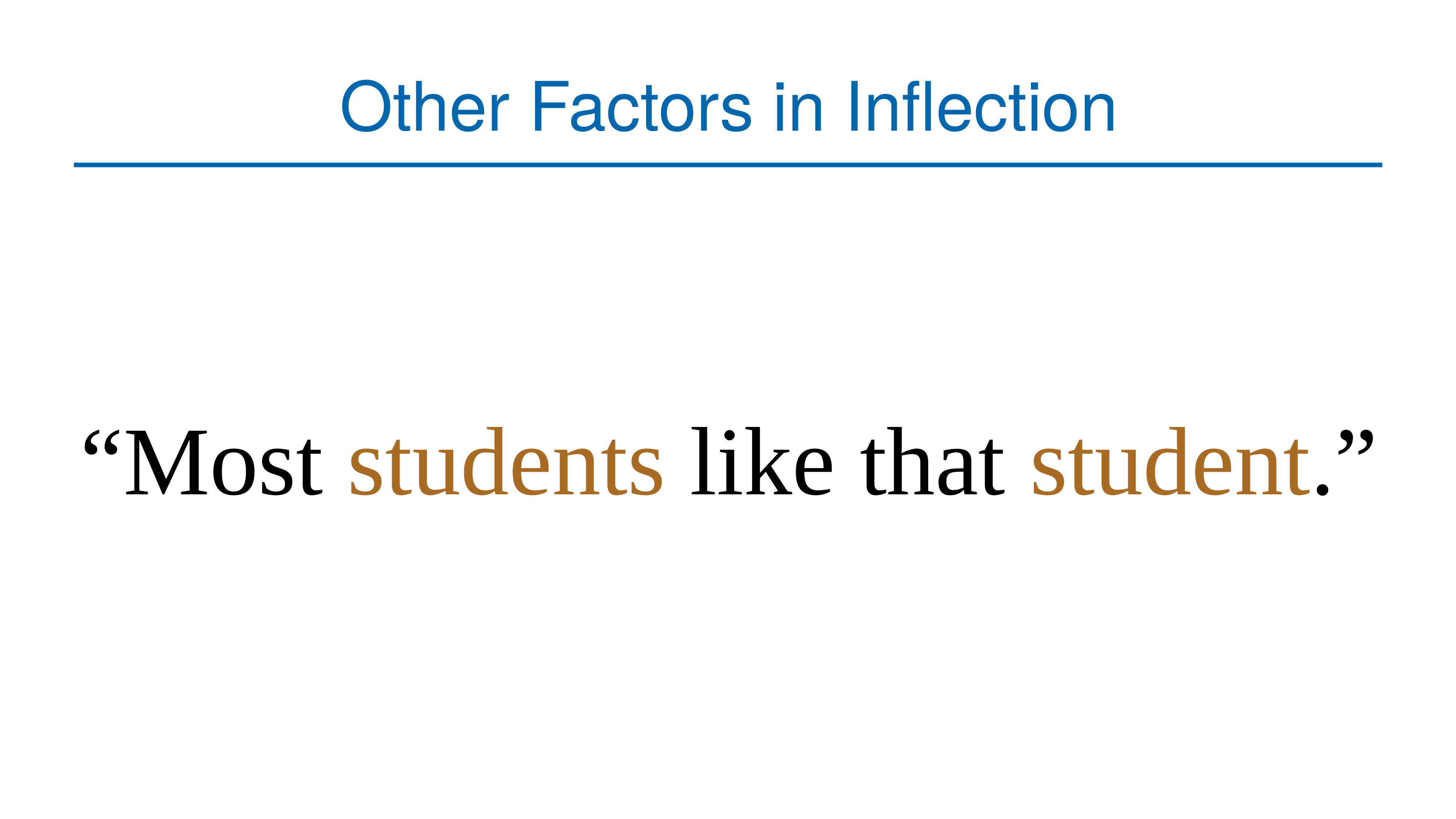

# Other Factors in Inflection
“Most students like that student.”